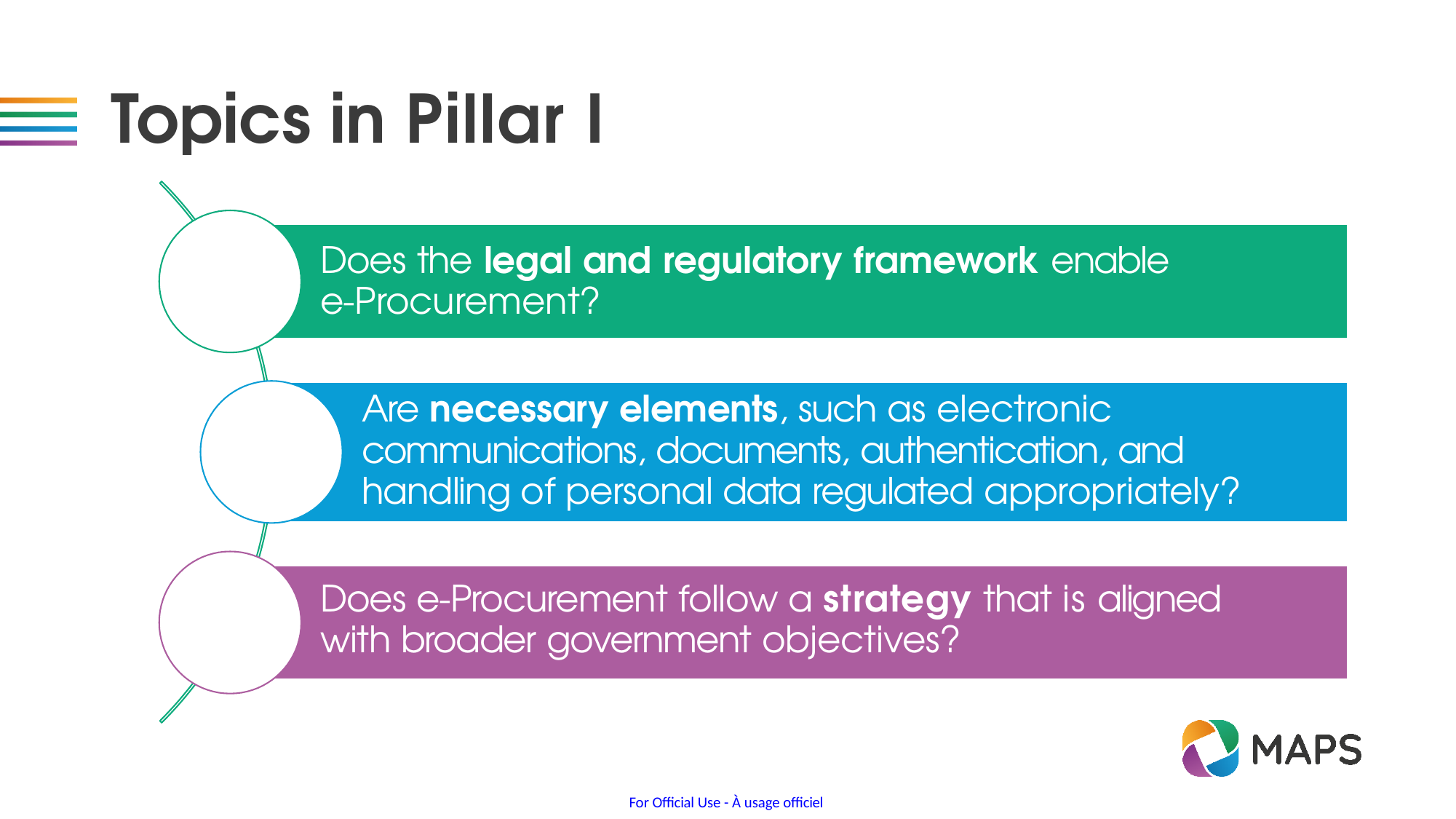

# Topics in Pillar I

Does the legal and regulatory framework enable e-Procurement?

Are necessary elements, such as electronic communications, documents, authentication, and handling of personal data regulated appropriately?

Does e-Procurement follow a strategy that is aligned with broader government objectives?

For Official Use - À usage officiel